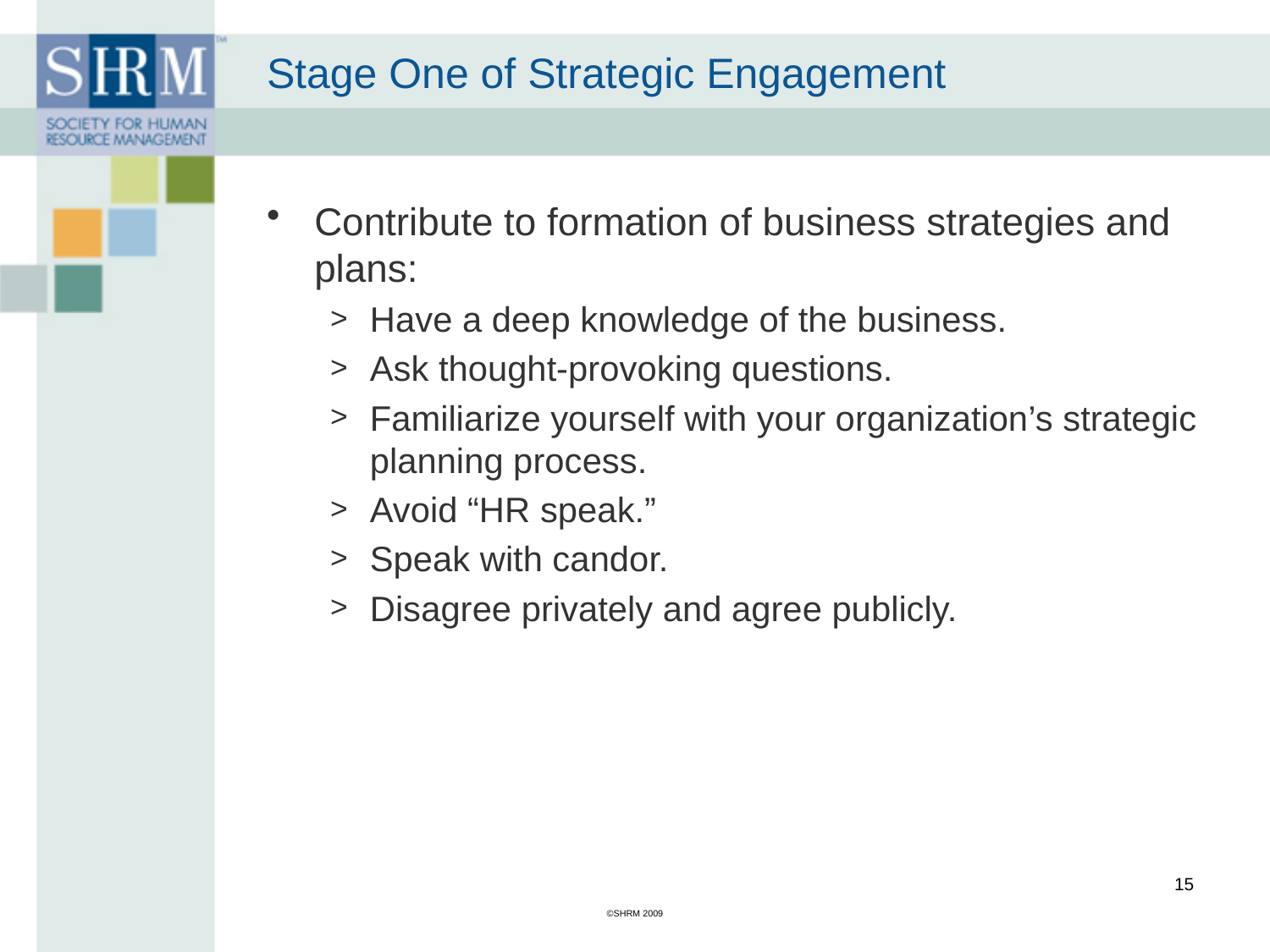

# Stage One of Strategic Engagement
Contribute to formation of business strategies and plans:
Have a deep knowledge of the business.
Ask thought-provoking questions.
Familiarize yourself with your organization’s strategic planning process.
Avoid “HR speak.”
Speak with candor.
Disagree privately and agree publicly.
15
©SHRM 2009